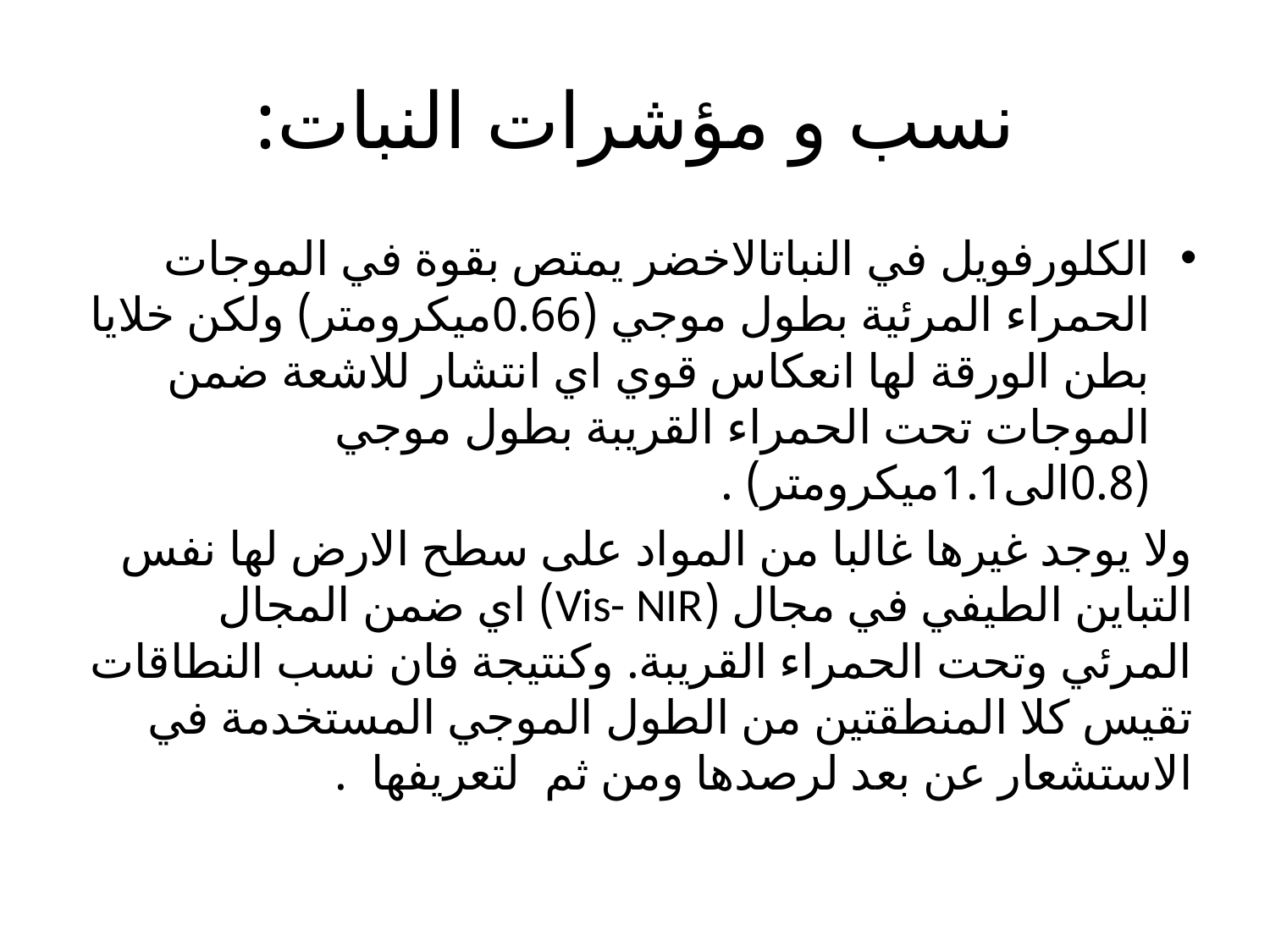

# نسب و مؤشرات النبات:
الكلورفويل في النباتالاخضر يمتص بقوة في الموجات الحمراء المرئية بطول موجي (0.66ميكرومتر) ولكن خلايا بطن الورقة لها انعكاس قوي اي انتشار للاشعة ضمن الموجات تحت الحمراء القريبة بطول موجي (0.8الى1.1ميكرومتر) .
ولا يوجد غيرها غالبا من المواد على سطح الارض لها نفس التباين الطيفي في مجال (Vis- NIR) اي ضمن المجال المرئي وتحت الحمراء القريبة. وكنتيجة فان نسب النطاقات تقيس كلا المنطقتين من الطول الموجي المستخدمة في الاستشعار عن بعد لرصدها ومن ثم  لتعريفها  .